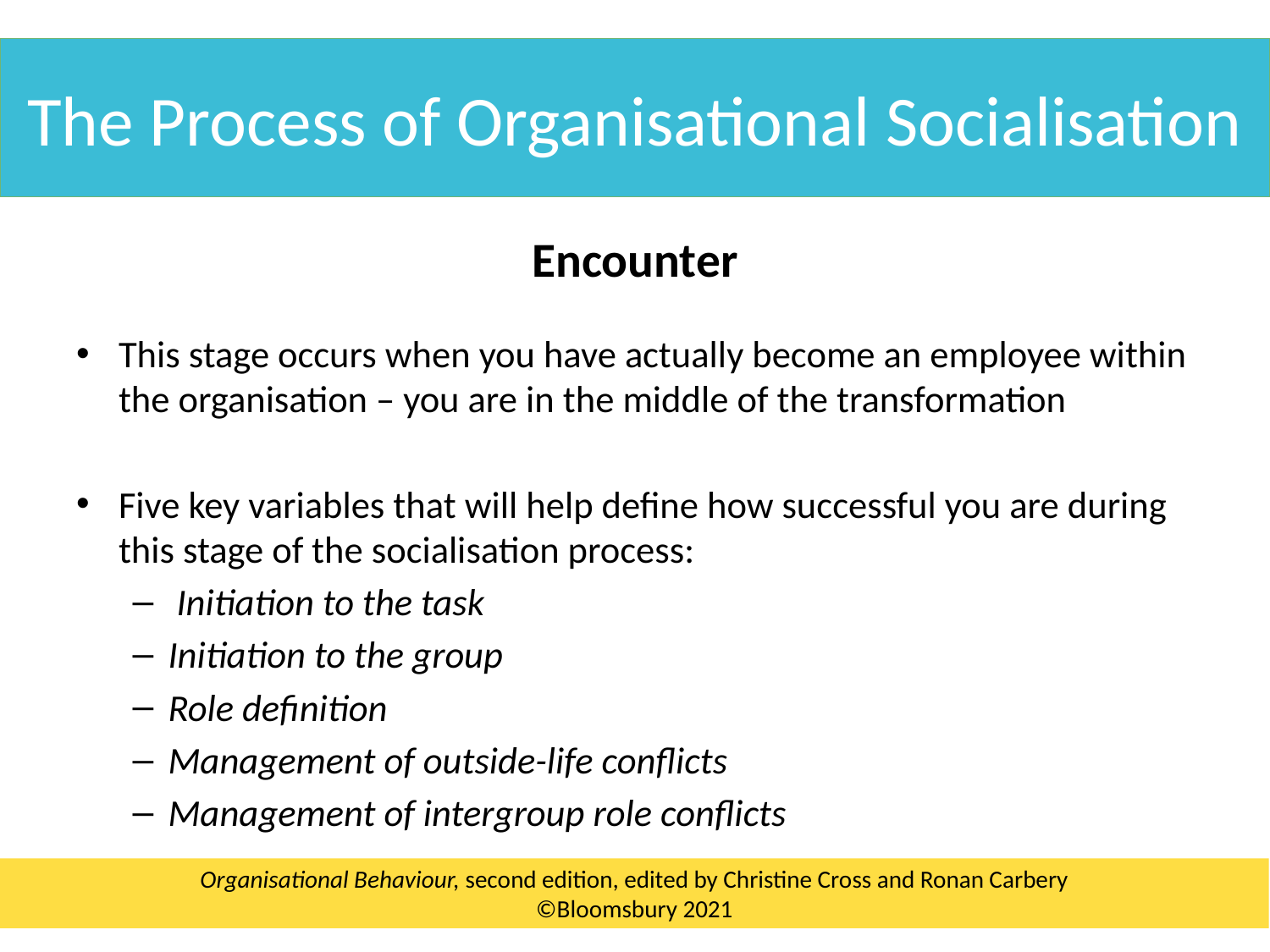

The Process of Organisational Socialisation
Encounter

This stage occurs when you have actually become an employee within the organisation – you are in the middle of the transformation

Five key variables that will help define how successful you are during this stage of the socialisation process:
 Initiation to the task
Initiation to the group
Role definition
Management of outside-life conflicts
Management of intergroup role conflicts